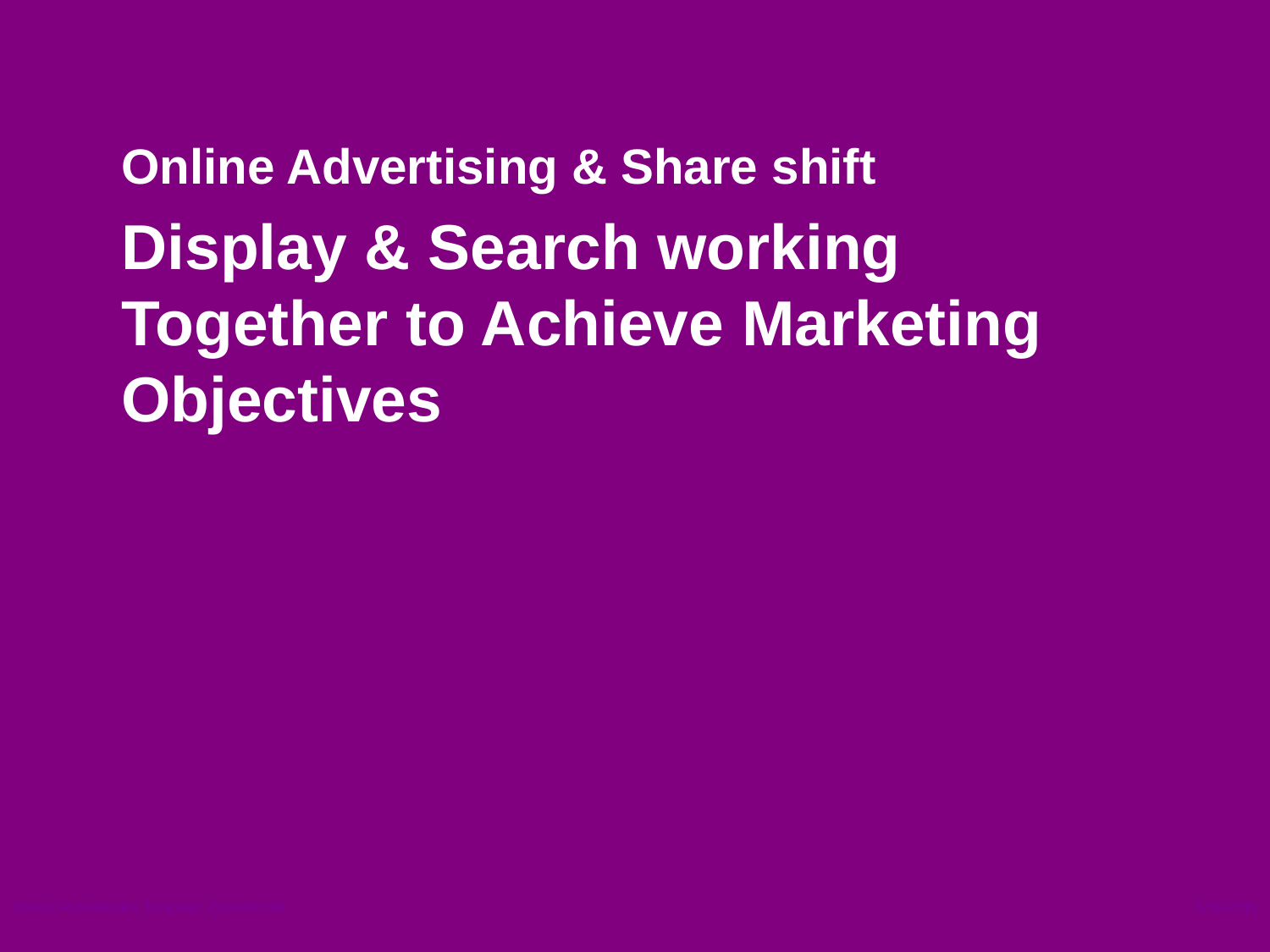

Online Advertising & Share shift
Display & Search working Together to Achieve Marketing Objectives
Yahoo! Presentation Template, Confidential
1/26/2011